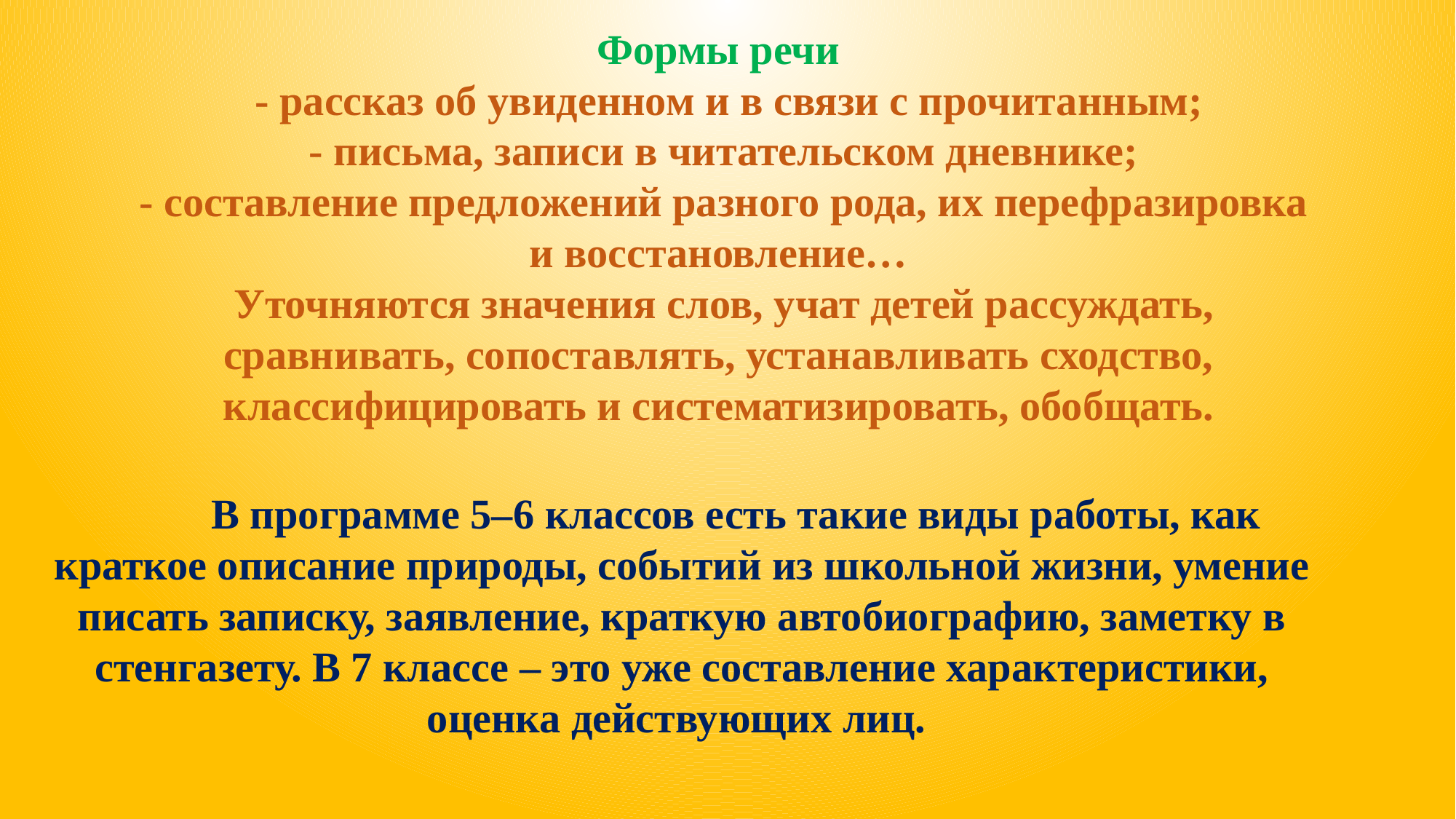

Формы речи
  - рассказ об увиденном и в связи с прочитанным;
 - письма, записи в читательском дневнике;
 - составление предложений разного рода, их перефразировка и восстановление…
 Уточняются значения слов, учат детей рассуждать, сравнивать, сопоставлять, устанавливать сходство, классифицировать и систематизировать, обобщать.
	В программе 5–6 классов есть такие виды работы, как краткое описание природы, событий из школьной жизни, умение писать записку, заявление, краткую автобиографию, заметку в стенгазету. В 7 классе – это уже составление характеристики, оценка действующих лиц.